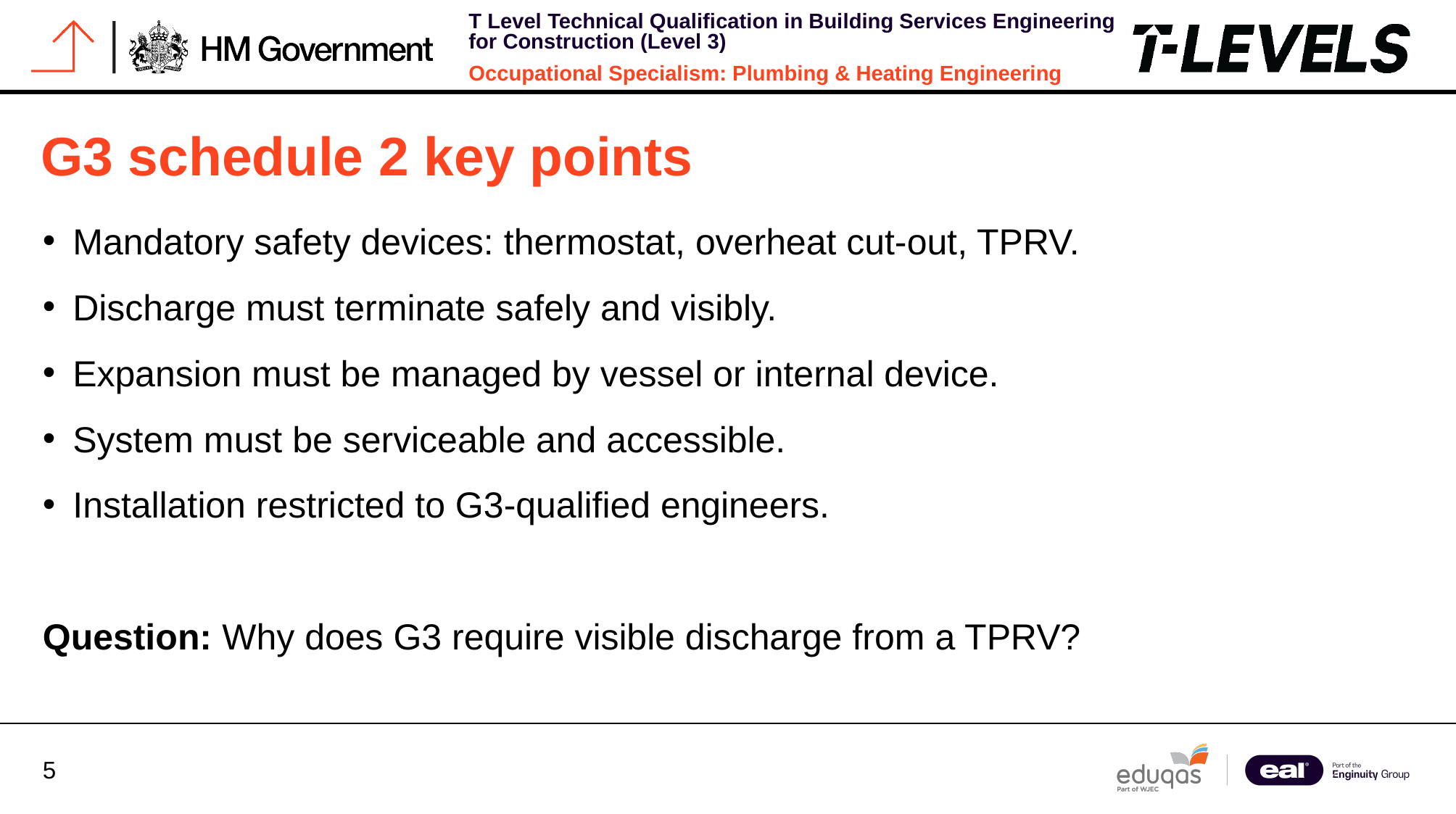

# G3 schedule 2 key points
Mandatory safety devices: thermostat, overheat cut-out, TPRV.
Discharge must terminate safely and visibly.
Expansion must be managed by vessel or internal device.
System must be serviceable and accessible.
Installation restricted to G3-qualified engineers.

Question: Why does G3 require visible discharge from a TPRV?